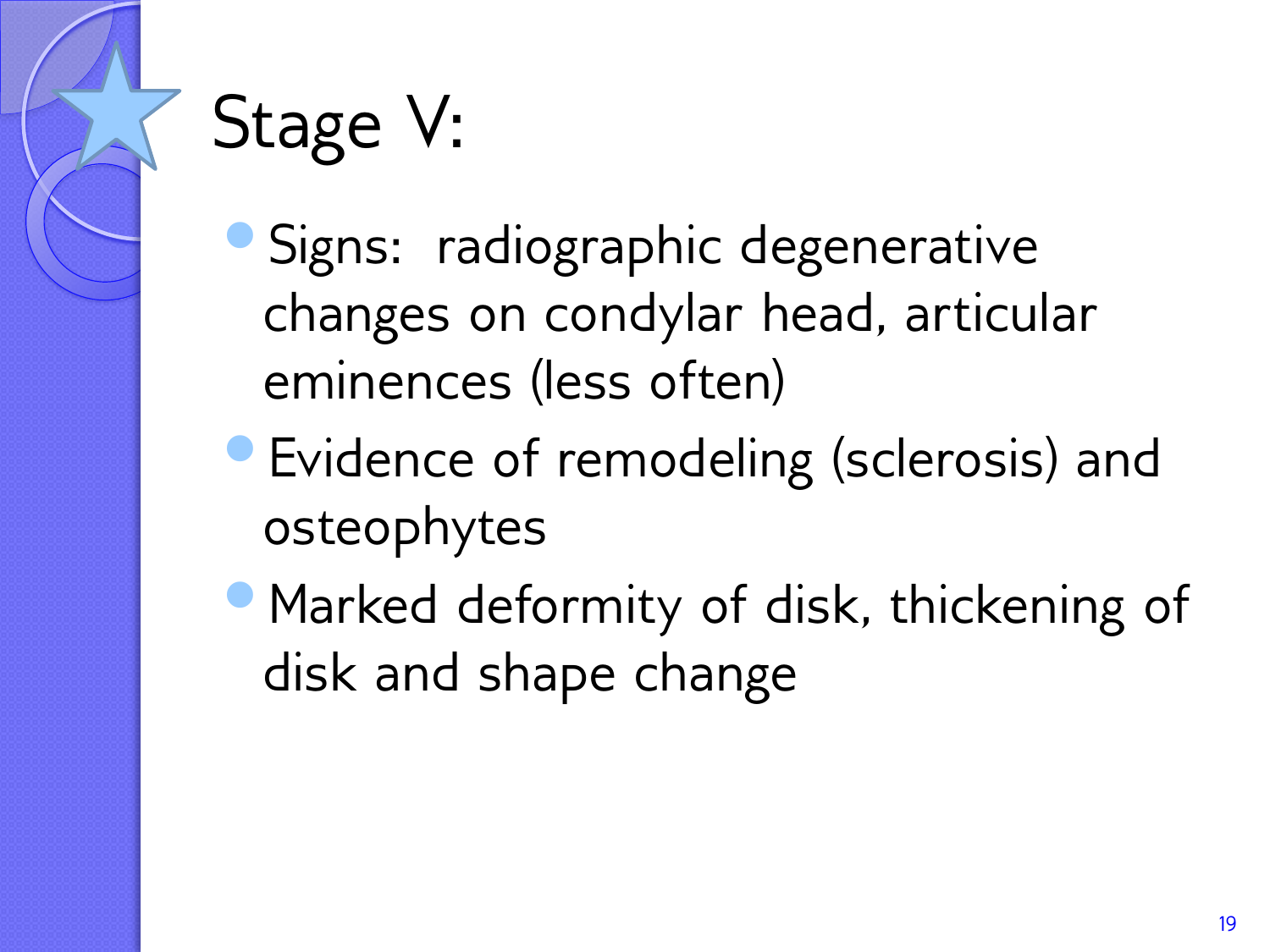

# Stage V:

Signs:  radiographic degenerative changes on condylar head, articular eminences (less often)
Evidence of remodeling (sclerosis) and osteophytes
Marked deformity of disk, thickening of disk and shape change
19